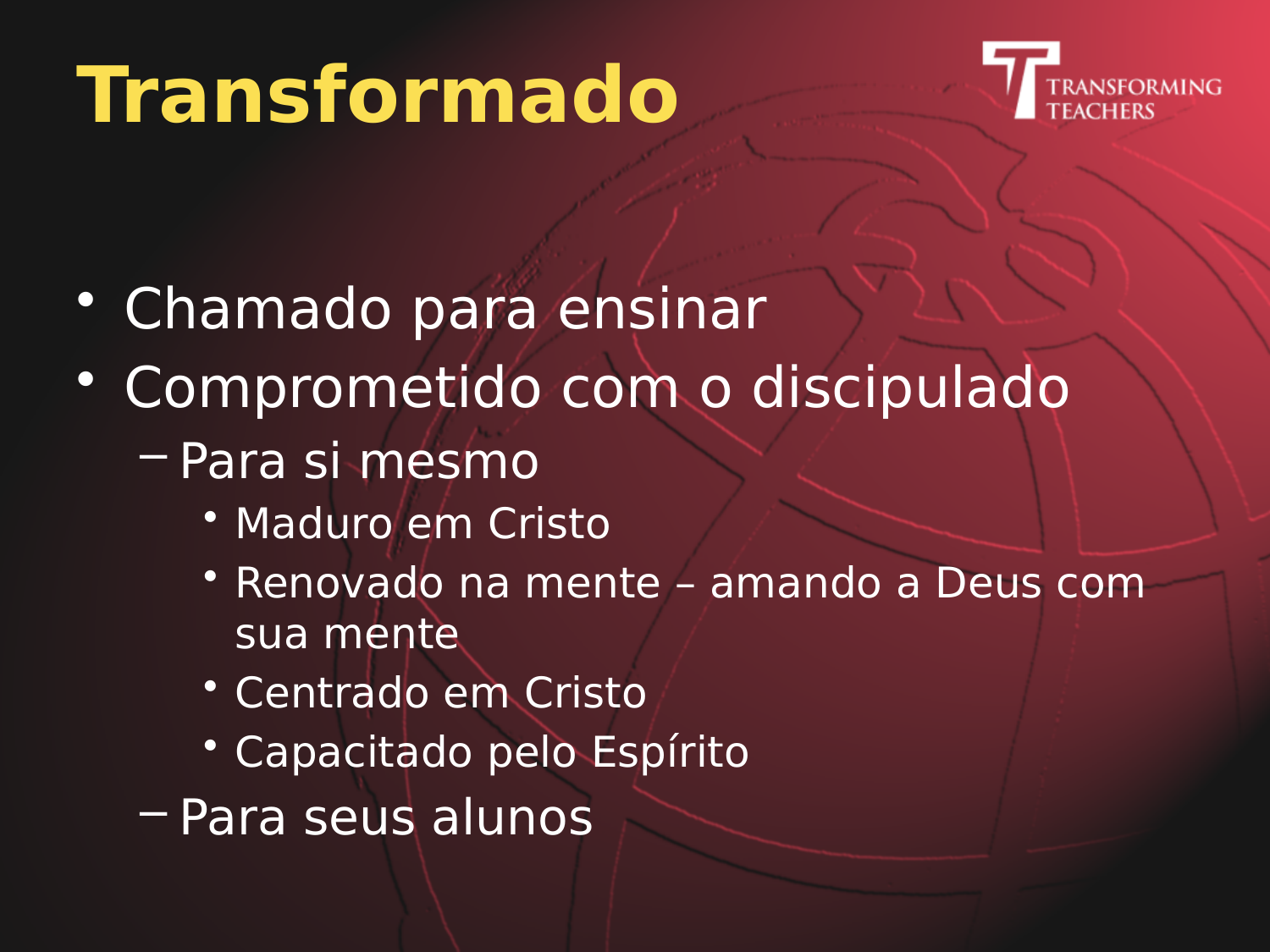

# Transformado
Chamado para ensinar
Comprometido com o discipulado
Para si mesmo
Maduro em Cristo
Renovado na mente – amando a Deus com sua mente
Centrado em Cristo
Capacitado pelo Espírito
Para seus alunos